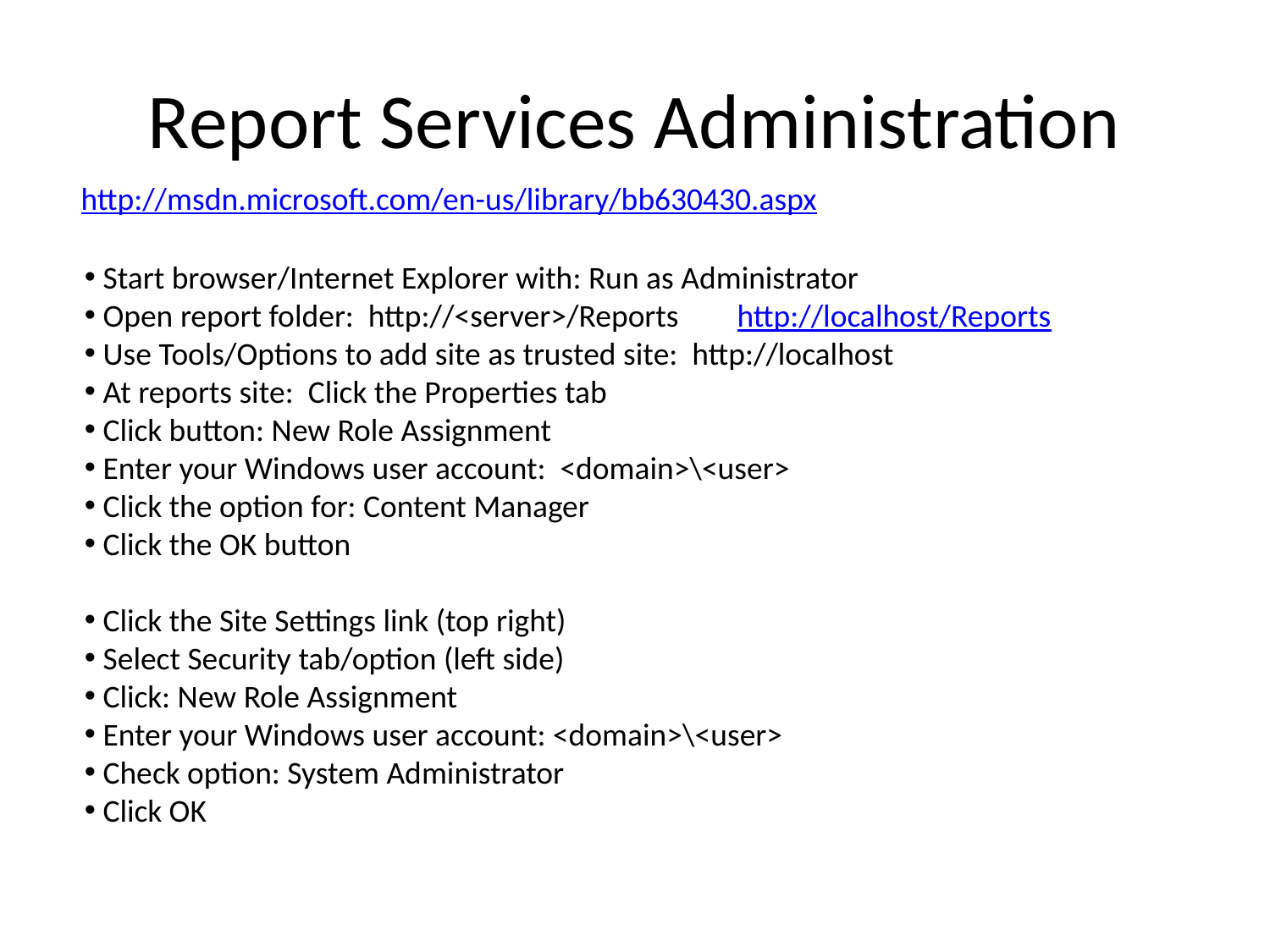

# Report Services Administration
http://msdn.microsoft.com/en-us/library/bb630430.aspx
 Start browser/Internet Explorer with: Run as Administrator
 Open report folder:  http://<server>/Reports        http://localhost/Reports
 Use Tools/Options to add site as trusted site:  http://localhost
 At reports site:  Click the Properties tab
 Click button: New Role Assignment
 Enter your Windows user account:  <domain>\<user>
 Click the option for: Content Manager
 Click the OK button

 Click the Site Settings link (top right)
 Select Security tab/option (left side)
 Click: New Role Assignment
 Enter your Windows user account: <domain>\<user>
 Check option: System Administrator
 Click OK